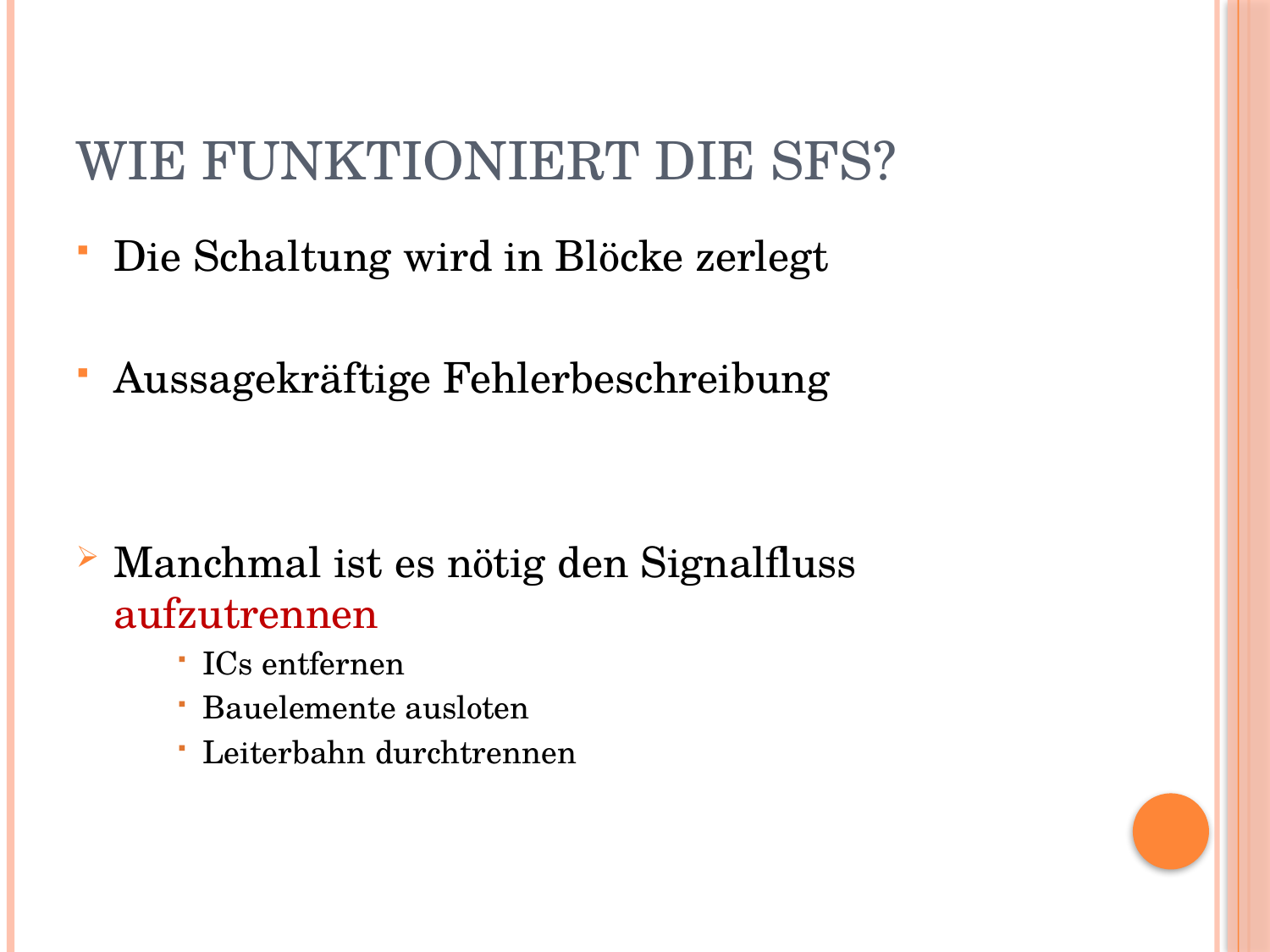

# Wie Funktioniert die SFS?
Die Schaltung wird in Blöcke zerlegt

Aussagekräftige Fehlerbeschreibung

Manchmal ist es nötig den Signalfluss aufzutrennen
ICs entfernen
Bauelemente ausloten
Leiterbahn durchtrennen